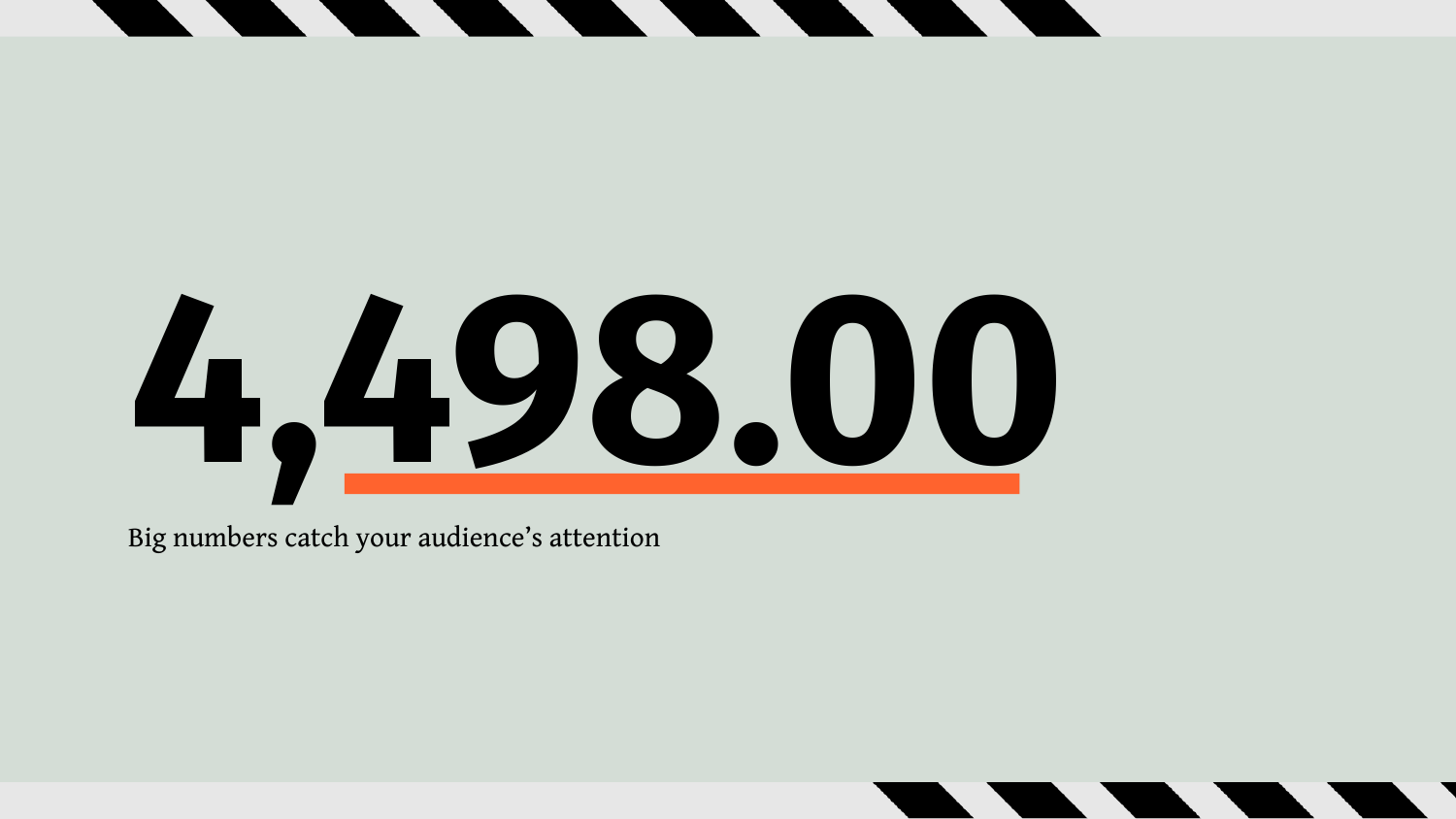

# 4,498.00

Big numbers catch your audience’s attention